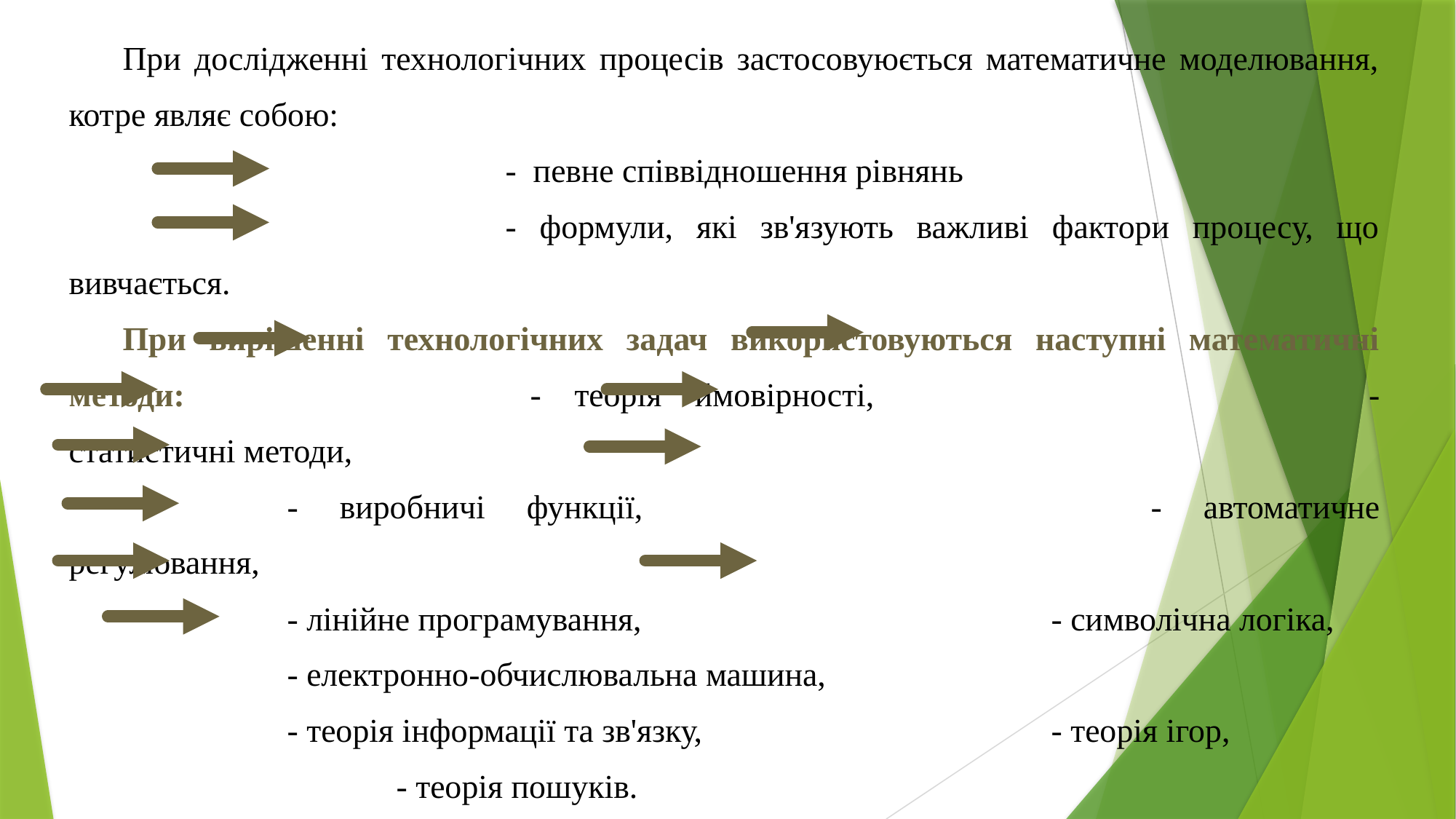

При дослідженні технологічних процесів застосовуюється математичне моделювання, котре являє собою:
				-  певне співвідношення рівнянь
				- формули, які зв'язують важливі фактори процесу, що вивчається.
При вирішенні технологічних задач використовуються наступні математичні методи: 			- теорія ймовірності, 					- статистичні методи,
		- вироб­ничі функції, 					- автоматичне регулювання,
		- лінійне програмування, 				- символічна логіка,
		- електронно-обчислювальна машина,
		- теорія інформації та зв'язку, 			 	- теорія ігор,
			- теорія пошуків.
Математичне моделювання є найбільш досконалим і ефективним методом моделювання. Воно дає швидку відповідь на поставлене питання та можливість швидко експериментувати, здійснення чого на реальному об'єкті практично неможливо.